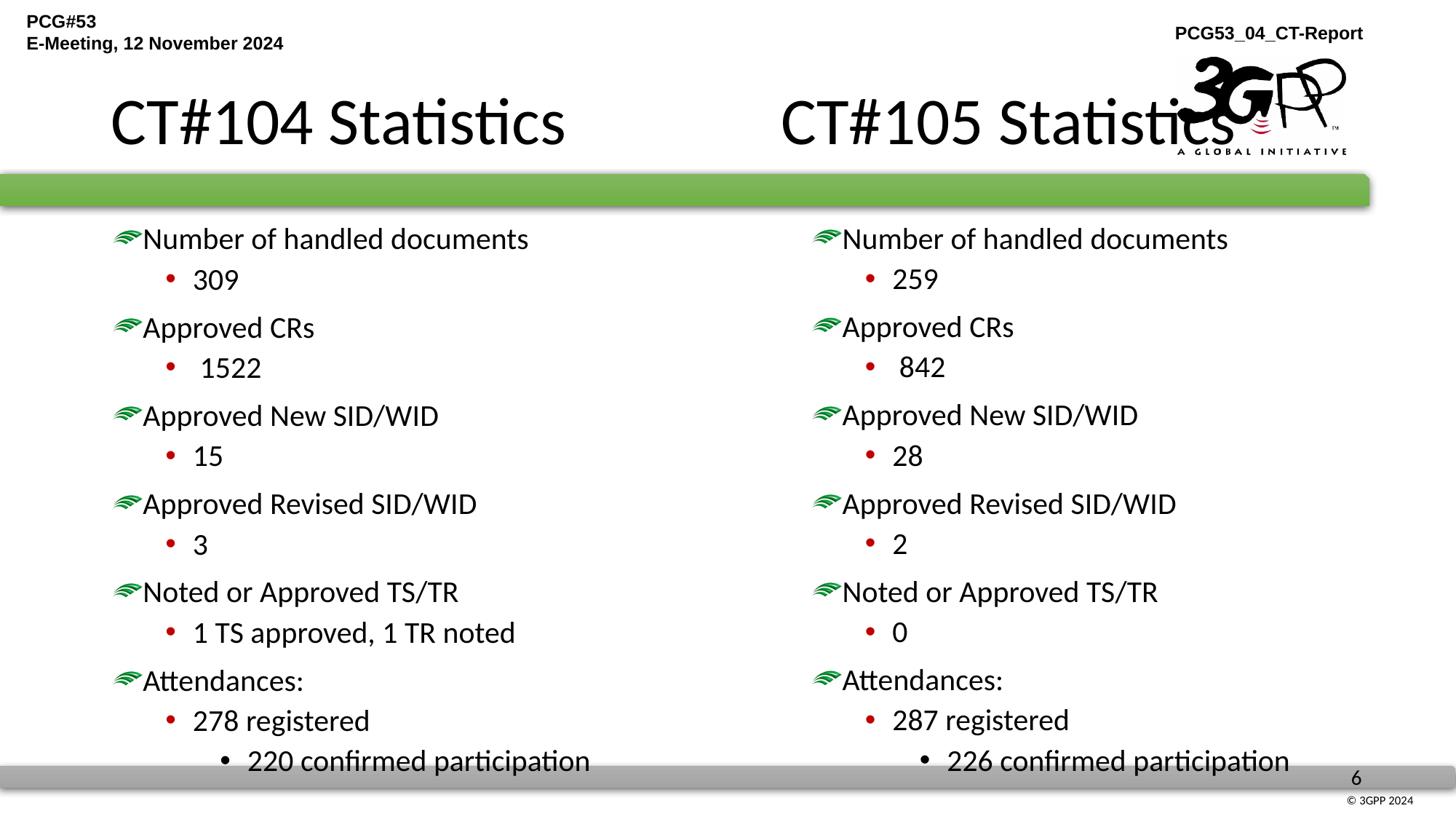

# CT#104 Statistics		 CT#105 Statistics
Number of handled documents
259
Approved CRs
 842
Approved New SID/WID
28
Approved Revised SID/WID
2
Noted or Approved TS/TR
0
Attendances:
287 registered
226 confirmed participation

Number of handled documents
309
Approved CRs
 1522
Approved New SID/WID
15
Approved Revised SID/WID
3
Noted or Approved TS/TR
1 TS approved, 1 TR noted
Attendances:
278 registered
220 confirmed participation